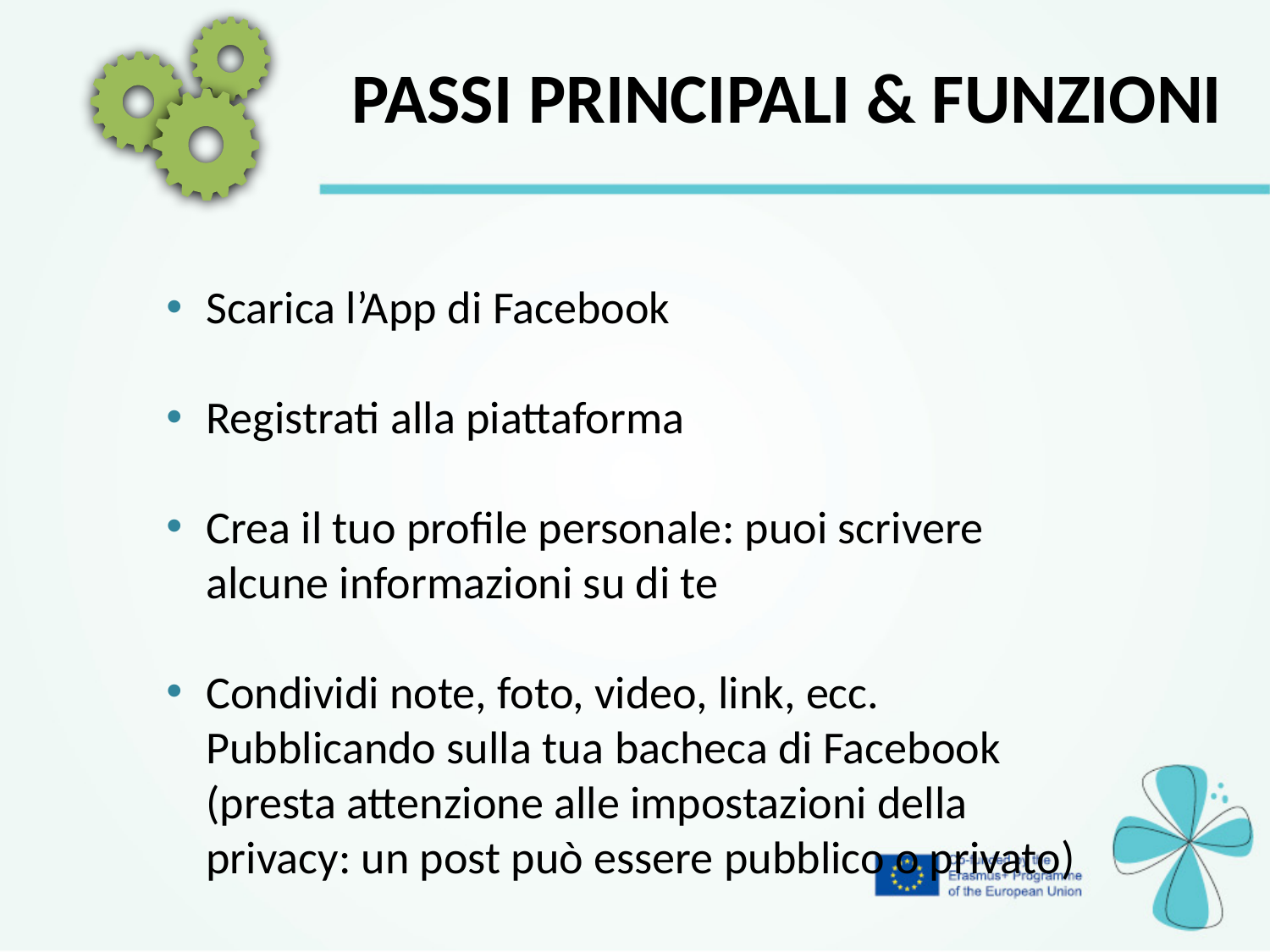

PASSI PRINCIPALI & FUNZIONI
Scarica l’App di Facebook

Registrati alla piattaforma

Crea il tuo profile personale: puoi scrivere alcune informazioni su di te

Condividi note, foto, video, link, ecc. Pubblicando sulla tua bacheca di Facebook (presta attenzione alle impostazioni della privacy: un post può essere pubblico o privato)